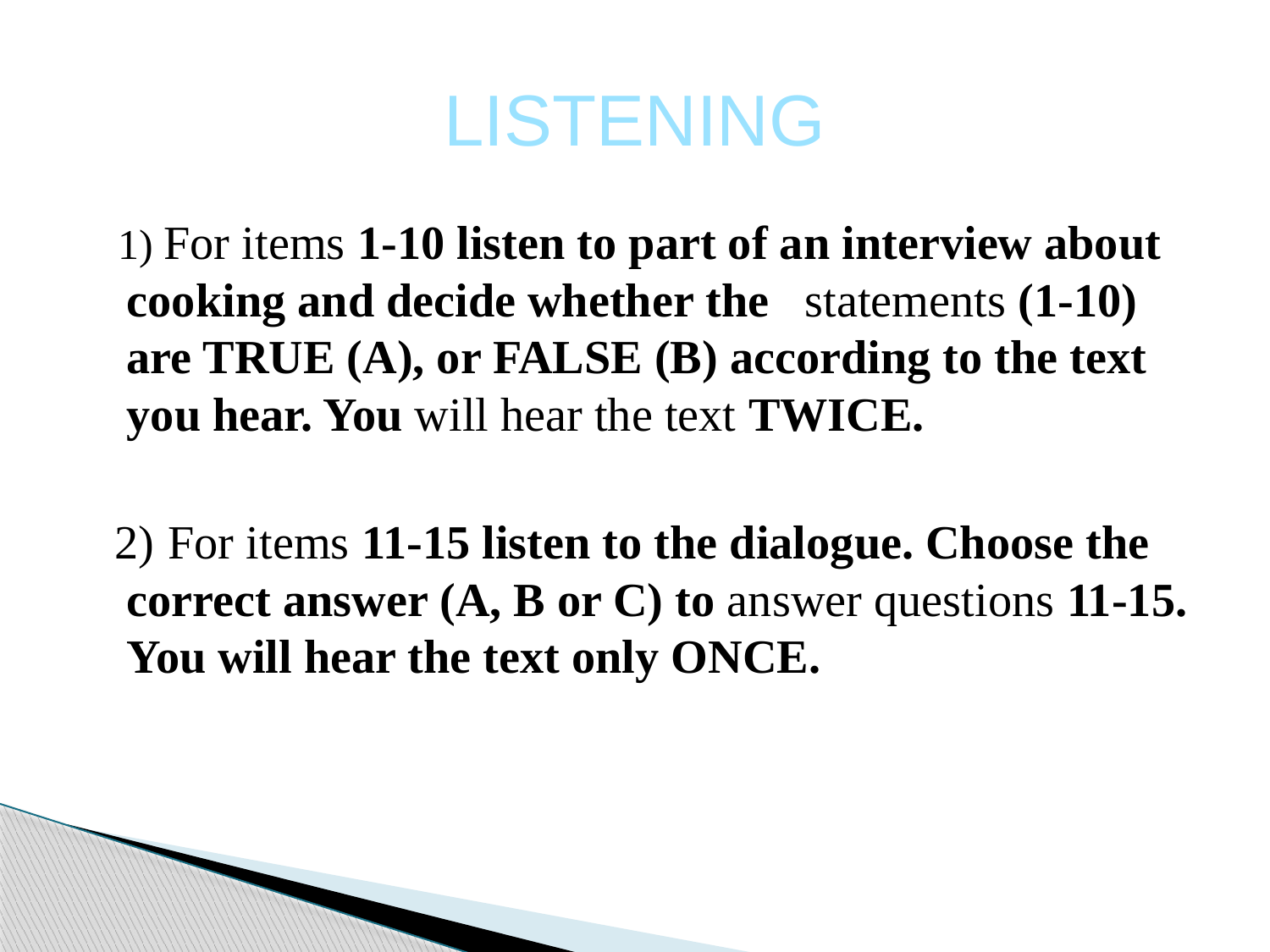

# LISTENING
  1) For items 1-10 listen to part of an interview about cooking and decide whether the   statements (1-10) are TRUE (A), or FALSE (B) according to the text you hear. You will hear the text TWICE.

  2) For items 11-15 listen to the dialogue. Choose the correct answer (A, B or C) to answer questions 11-15. You will hear the text only ONCE.